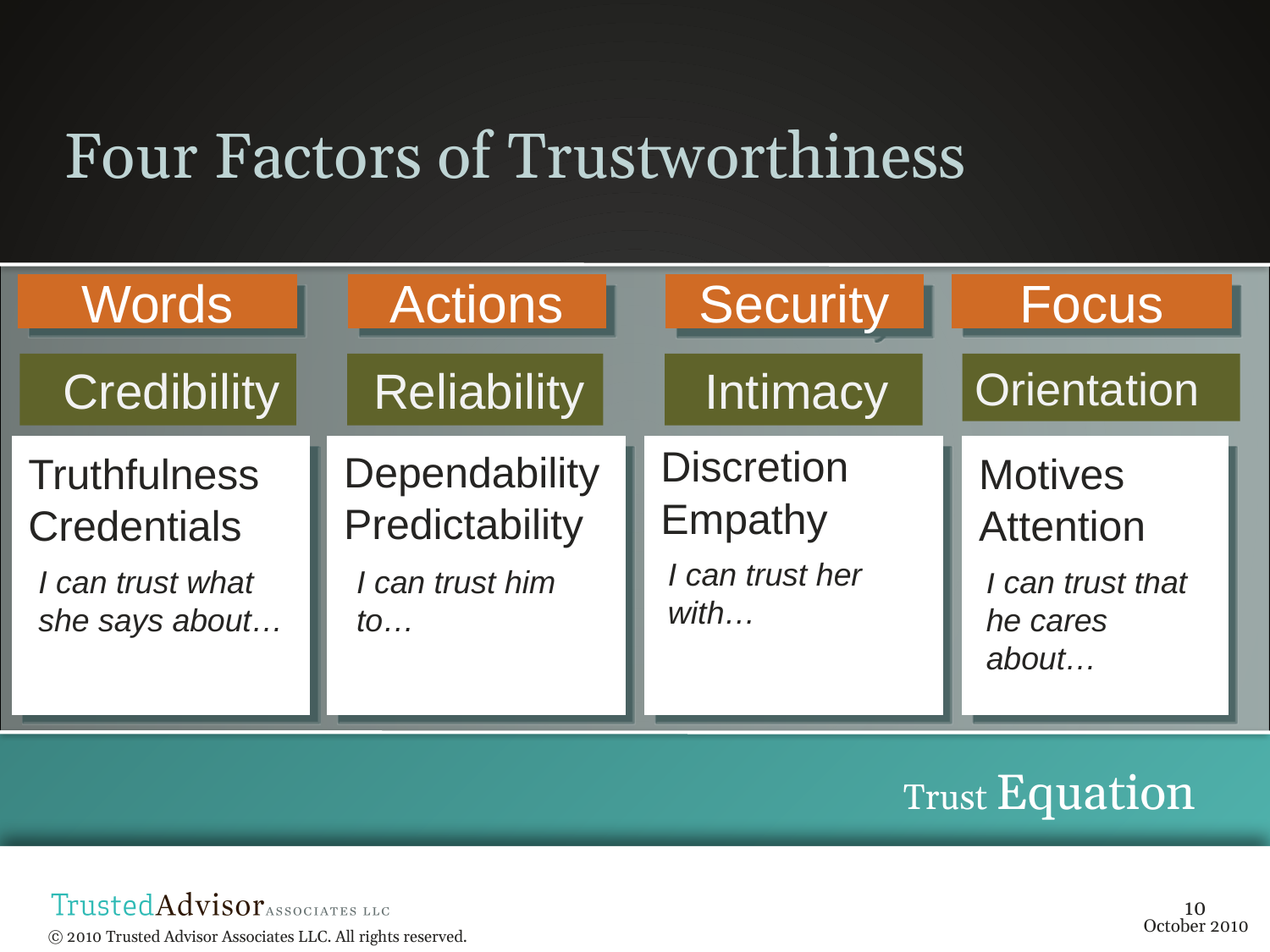

# Four Factors of Trustworthiness

Words
Actions
Security
Focus
  Credibility
 Reliability
  Intimacy
Orientation

Discretion
Empathy

I can trust her with…
Dependability
Predictability

I can trust him to…
Truthfulness
Credentials

I can trust what she says about…
Motives
Attention
I can trust that he cares about…